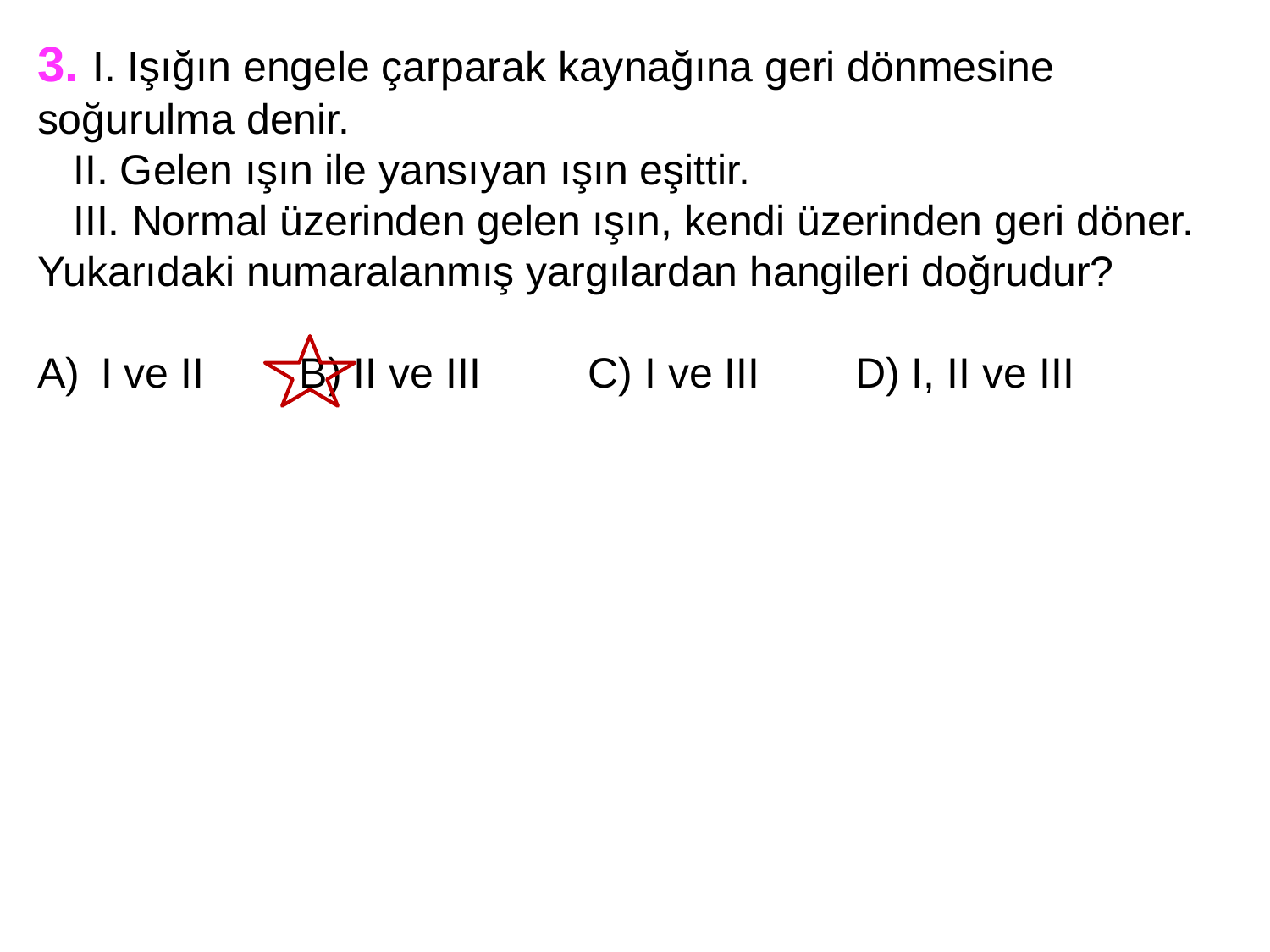

3. I. Işığın engele çarparak kaynağına geri dönmesine soğurulma denir.
   II. Gelen ışın ile yansıyan ışın eşittir.
   III. Normal üzerinden gelen ışın, kendi üzerinden geri döner.
Yukarıdaki numaralanmış yargılardan hangileri doğrudur?

I ve II        B) II ve III         C) I ve III        D) I, II ve III